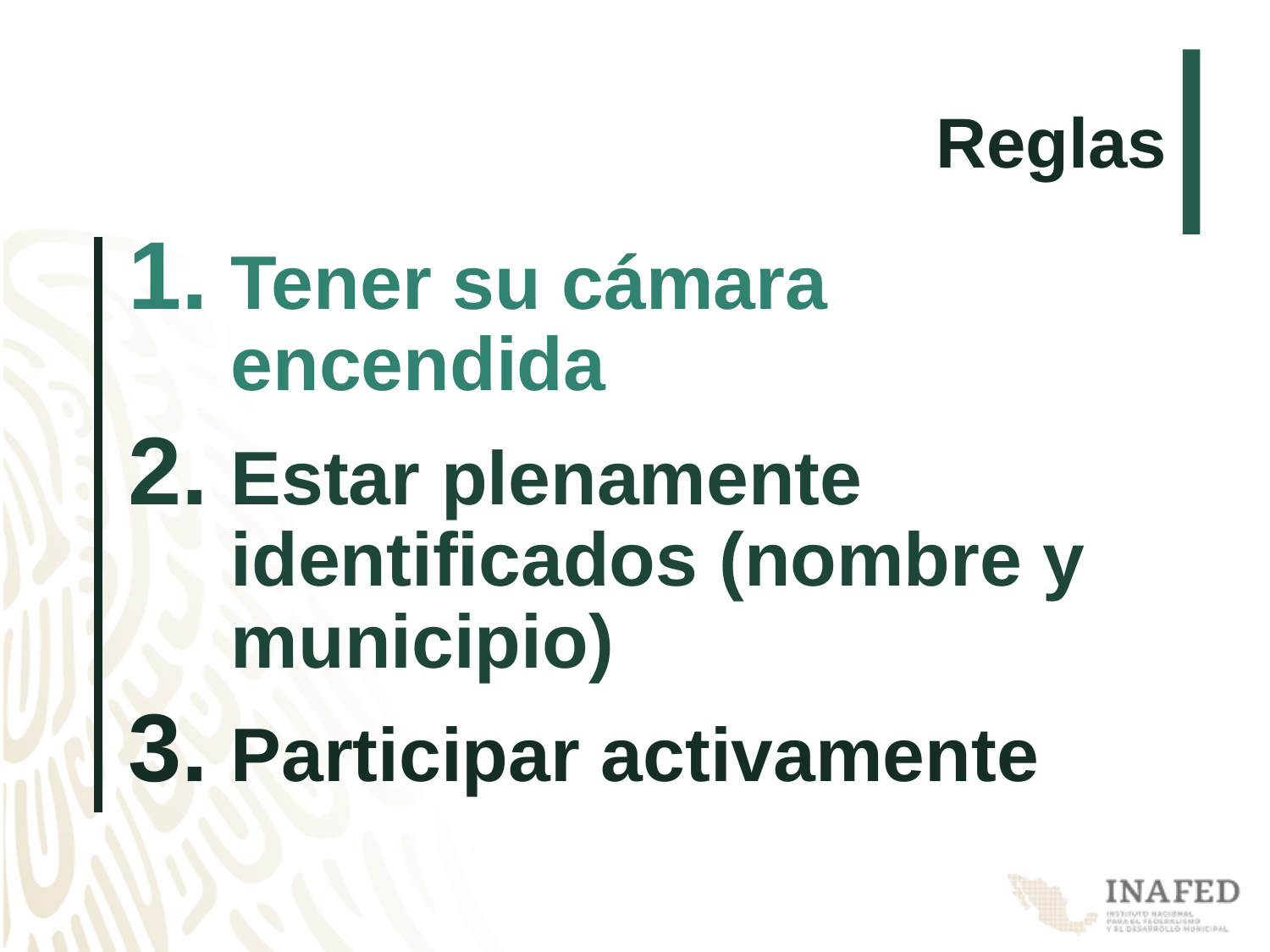

# Reglas
Tener su cámara encendida
Estar plenamente identificados (nombre y municipio)
Participar activamente